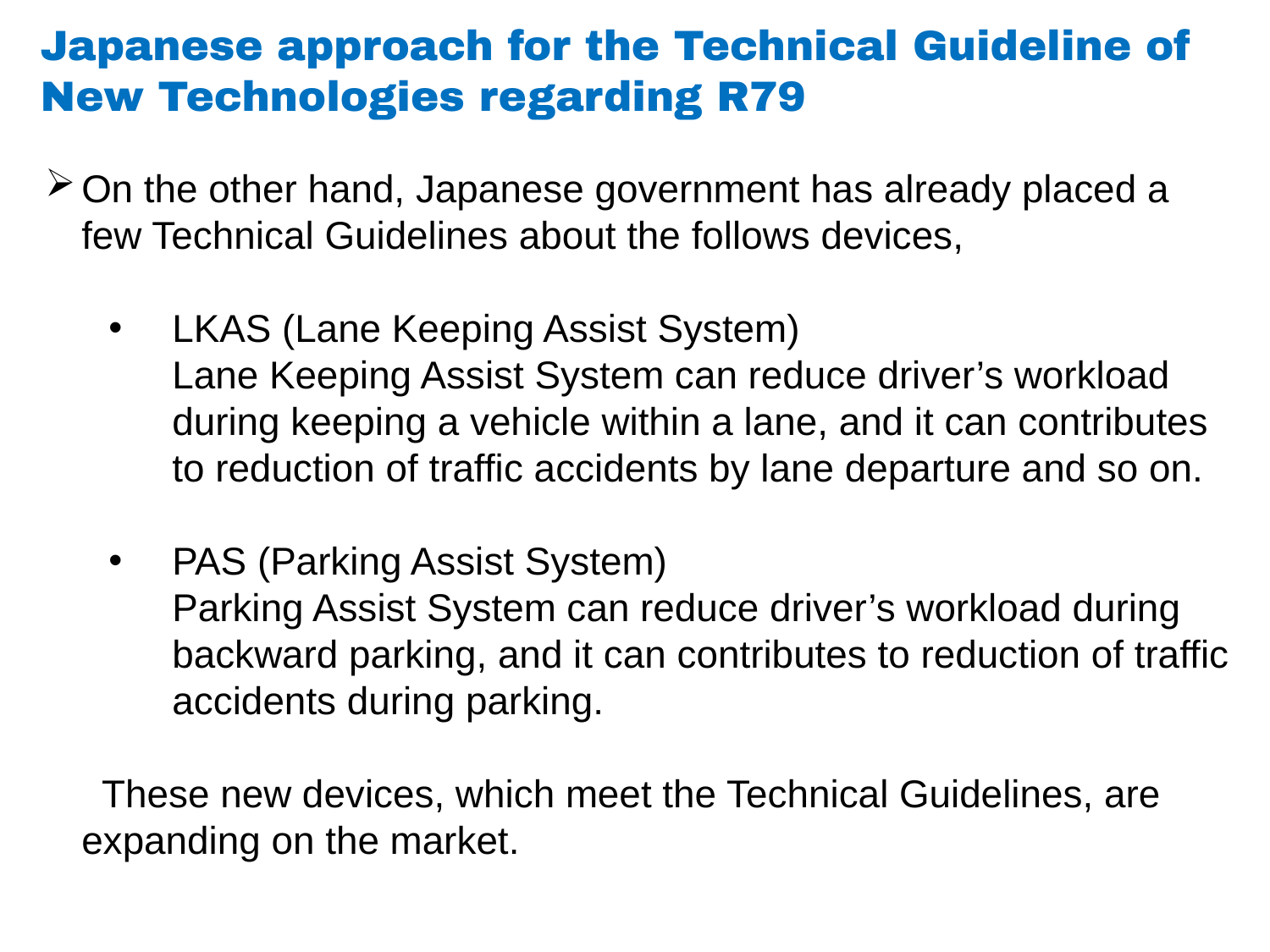

Japanese approach for the Technical Guideline of New Technologies regarding R79
On the other hand, Japanese government has already placed a few Technical Guidelines about the follows devices,

LKAS (Lane Keeping Assist System)
Lane Keeping Assist System can reduce driver’s workload during keeping a vehicle within a lane, and it can contributes to reduction of traffic accidents by lane departure and so on.

PAS (Parking Assist System)
Parking Assist System can reduce driver’s workload during backward parking, and it can contributes to reduction of traffic accidents during parking.

　 These new devices, which meet the Technical Guidelines, are expanding on the market.